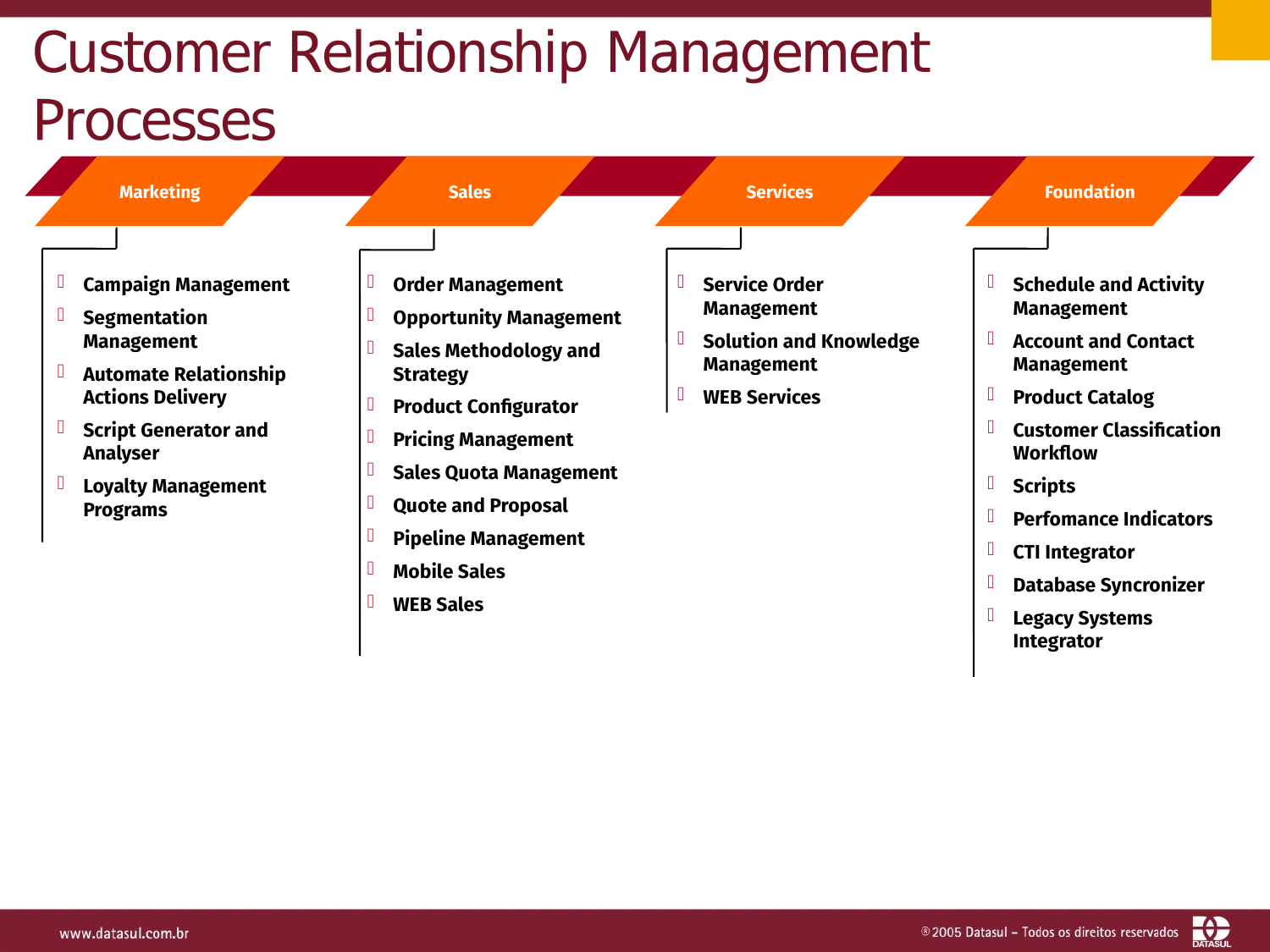

# Customer Relationship Management Processes

Marketing
Sales
Services
Foundation

Campaign Management
Segmentation Management
Automate Relationship Actions Delivery
Script Generator and Analyser
Loyalty Management Programs
Order Management
Opportunity Management
Sales Methodology and Strategy
Product Configurator
Pricing Management
Sales Quota Management
Quote and Proposal
Pipeline Management
Mobile Sales
WEB Sales
Service Order Management
Solution and Knowledge Management
WEB Services
Schedule and Activity Management
Account and Contact Management
Product Catalog
Customer Classification Workflow
Scripts
Perfomance Indicators
CTI Integrator
Database Syncronizer
Legacy Systems Integrator